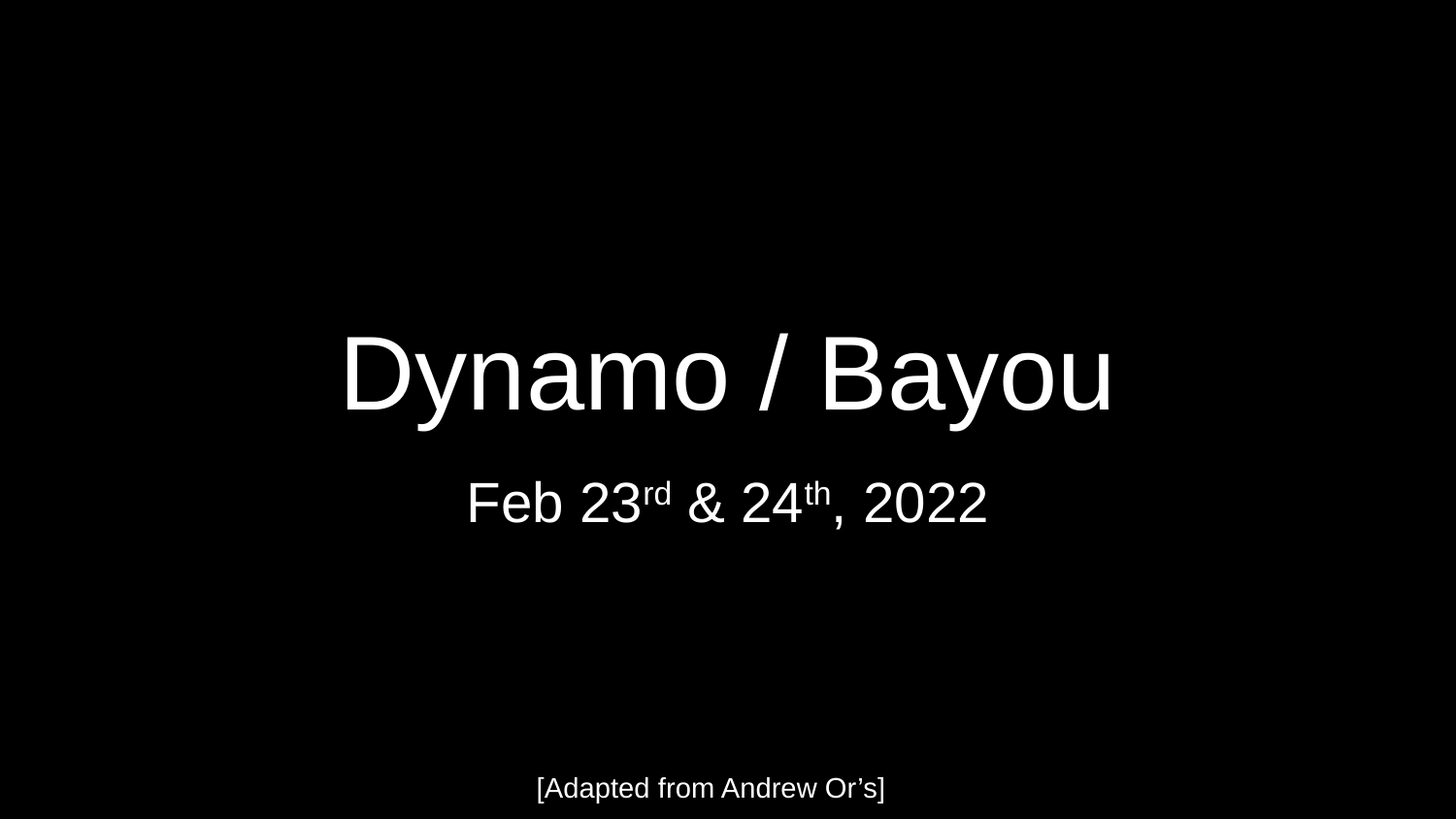

# Dynamo / Bayou
Feb 23rd & 24th, 2022

[Adapted from Andrew Or’s]